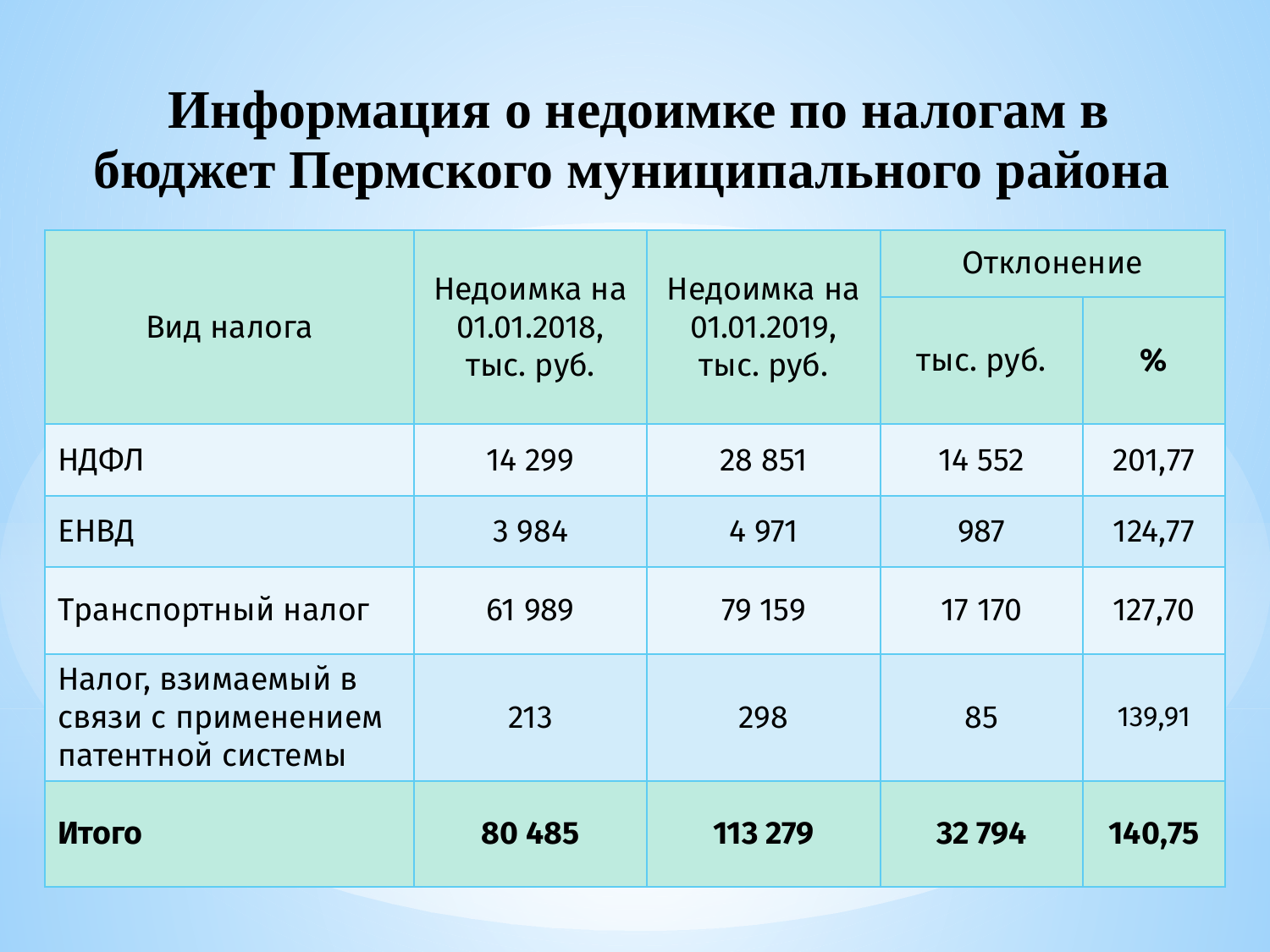

Информация о недоимке по налогам в бюджет Пермского муниципального района
| Вид налога | Недоимка на 01.01.2018, тыс. руб. | Недоимка на 01.01.2019, тыс. руб. | Отклонение |  |
| --- | --- | --- | --- | --- |
|  |  |  | тыс. руб. | % |
| НДФЛ | 14 299 | 28 851 | 14 552 | 201,77 |
| ЕНВД | 3 984 | 4 971 | 987 | 124,77 |
| Транспортный налог | 61 989 | 79 159 | 17 170 | 127,70 |
| Налог, взимаемый в связи с применением патентной системы | 213 | 298 | 85 | 139,91 |
| Итого | 80 485 | 113 279 | 32 794 | 140,75 |